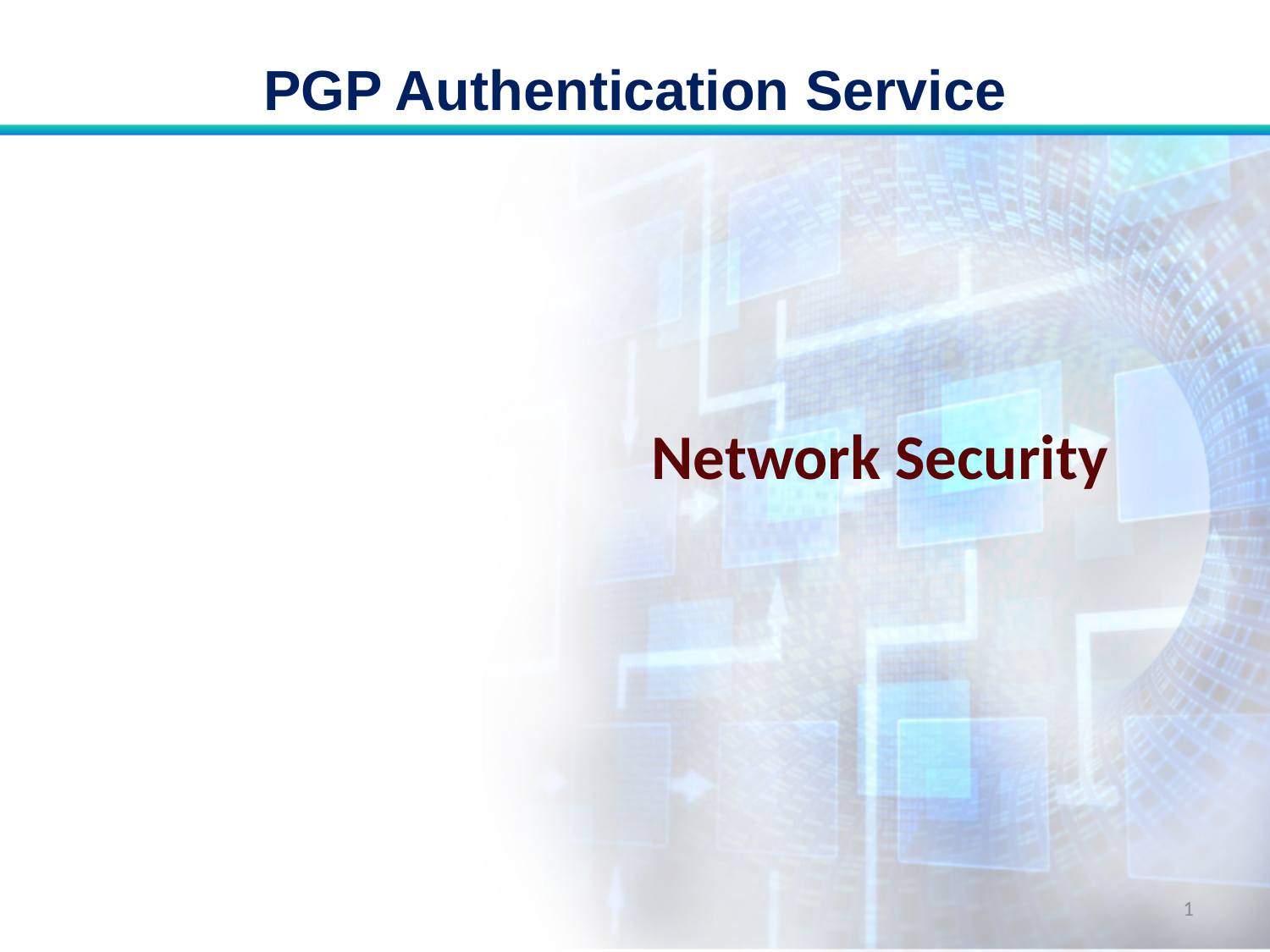

# PGP Authentication Service
Network Security
1